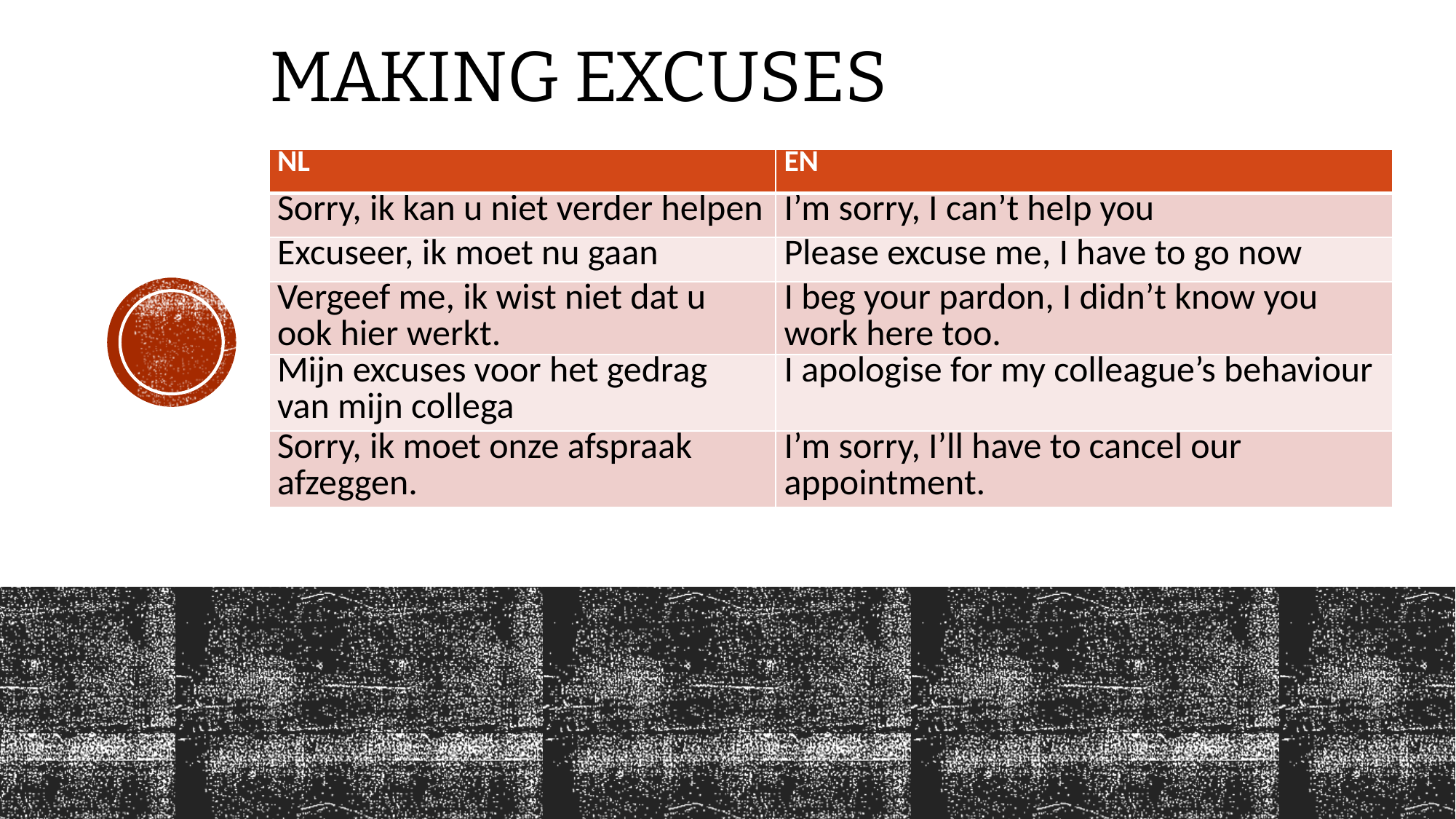

# Making excuses

| NL | EN |
| --- | --- |
| Sorry, ik kan u niet verder helpen | I’m sorry, I can’t help you |
| Excuseer, ik moet nu gaan | Please excuse me, I have to go now |
| Vergeef me, ik wist niet dat u ook hier werkt. | I beg your pardon, I didn’t know you work here too. |
| Mijn excuses voor het gedrag van mijn collega | I apologise for my colleague’s behaviour |
| Sorry, ik moet onze afspraak afzeggen. | I’m sorry, I’ll have to cancel our appointment. |